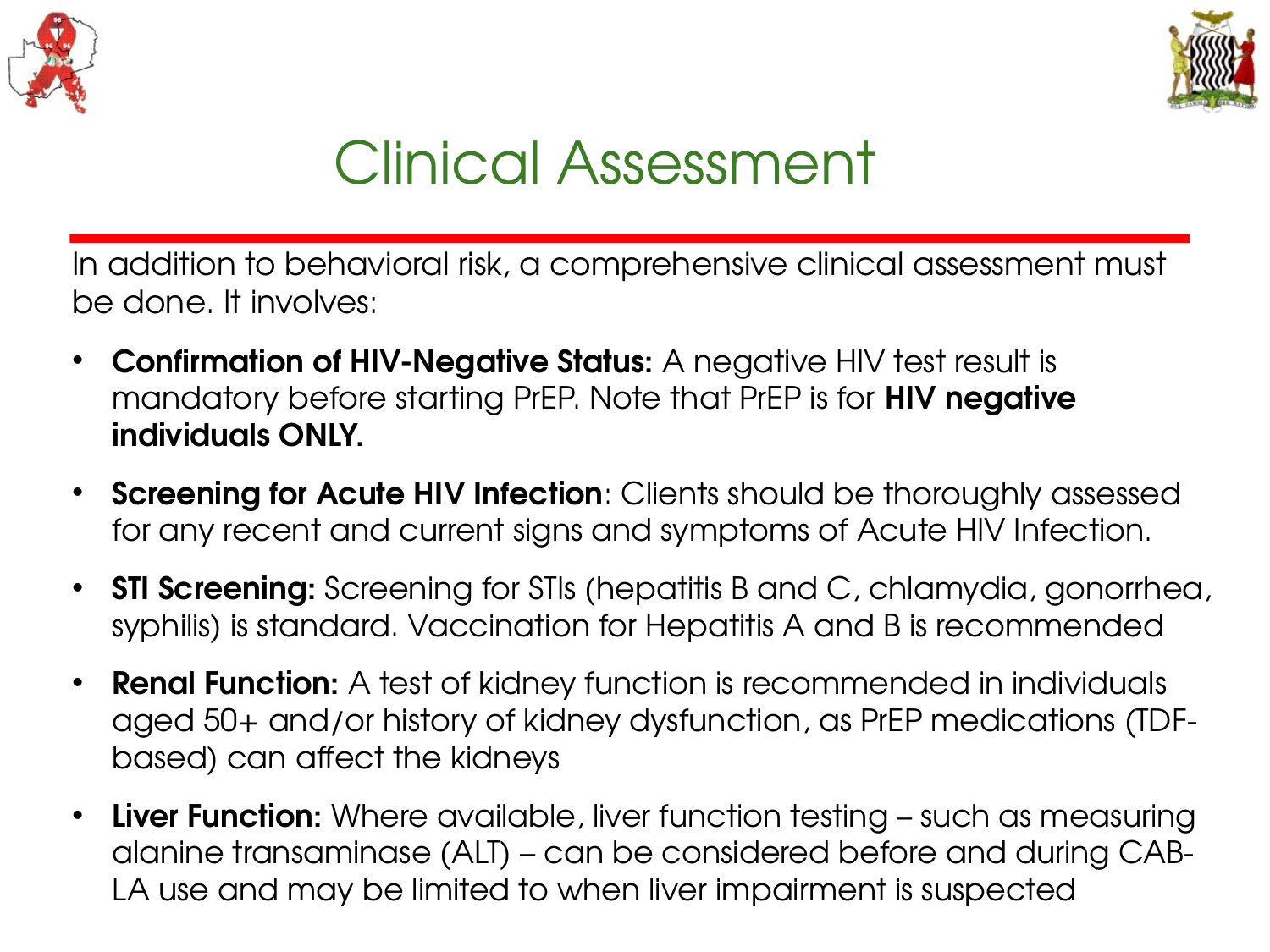

# Clinical Assessment
In addition to behavioral risk, a comprehensive clinical assessment must be done. It involves:
Confirmation of HIV-Negative Status: A negative HIV test result is mandatory before starting PrEP. Note that PrEP is for HIV negative individuals ONLY.
Screening for Acute HIV Infection: Clients should be thoroughly assessed for any recent and current signs and symptoms of Acute HIV Infection.
STI Screening: Screening for STIs (hepatitis B and C, chlamydia, gonorrhea, syphilis) is standard. Vaccination for Hepatitis A and B is recommended
Renal Function: A test of kidney function is recommended in individuals aged 50+ and/or history of kidney dysfunction, as PrEP medications (TDF-based) can affect the kidneys
Liver Function: Where available, liver function testing – such as measuring  alanine transaminase (ALT) – can be considered before and during CAB-LA use and may be limited to when liver impairment is suspected